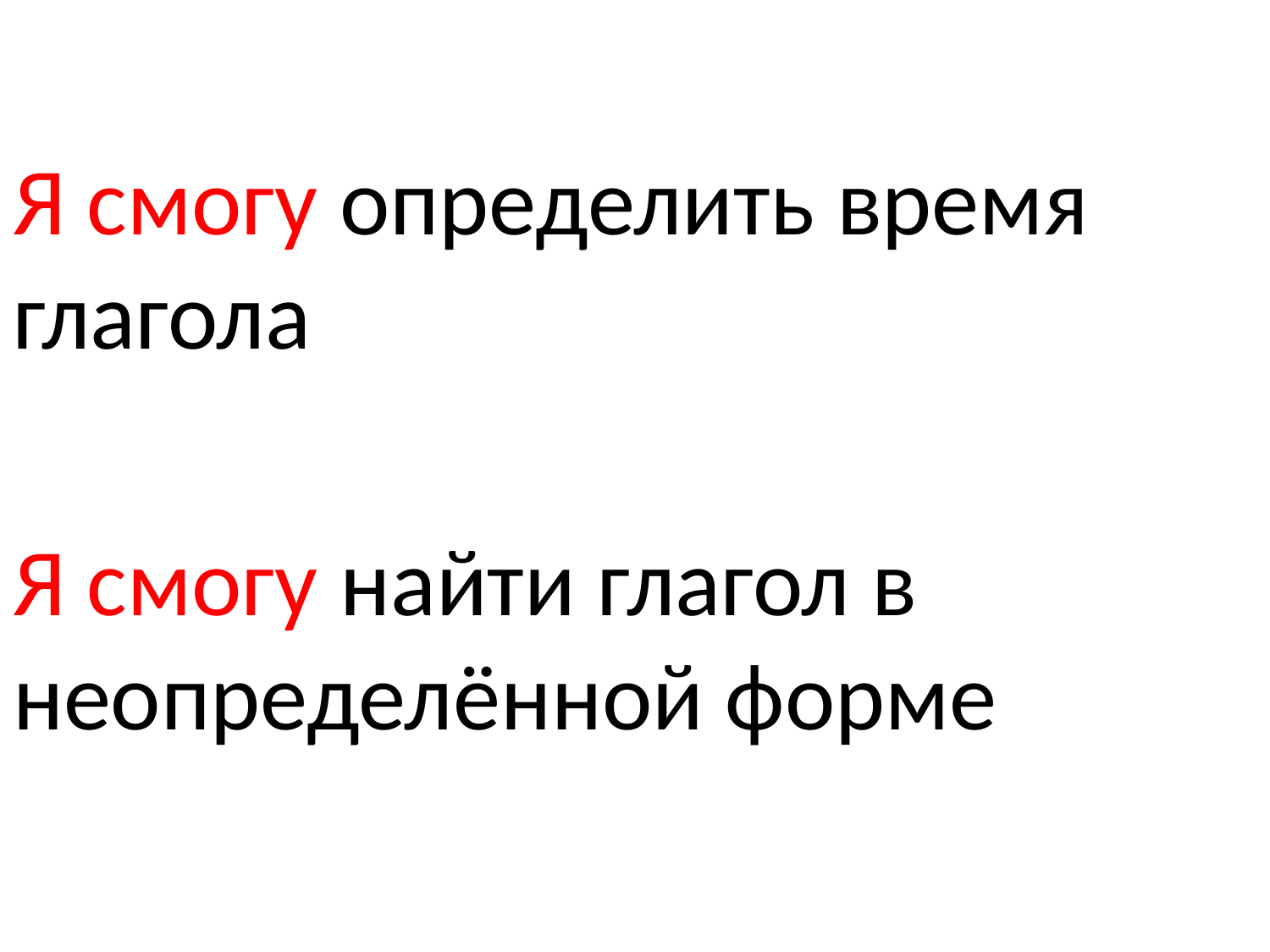

Я смогу определить время глагола

Я смогу найти глагол в неопределённой форме